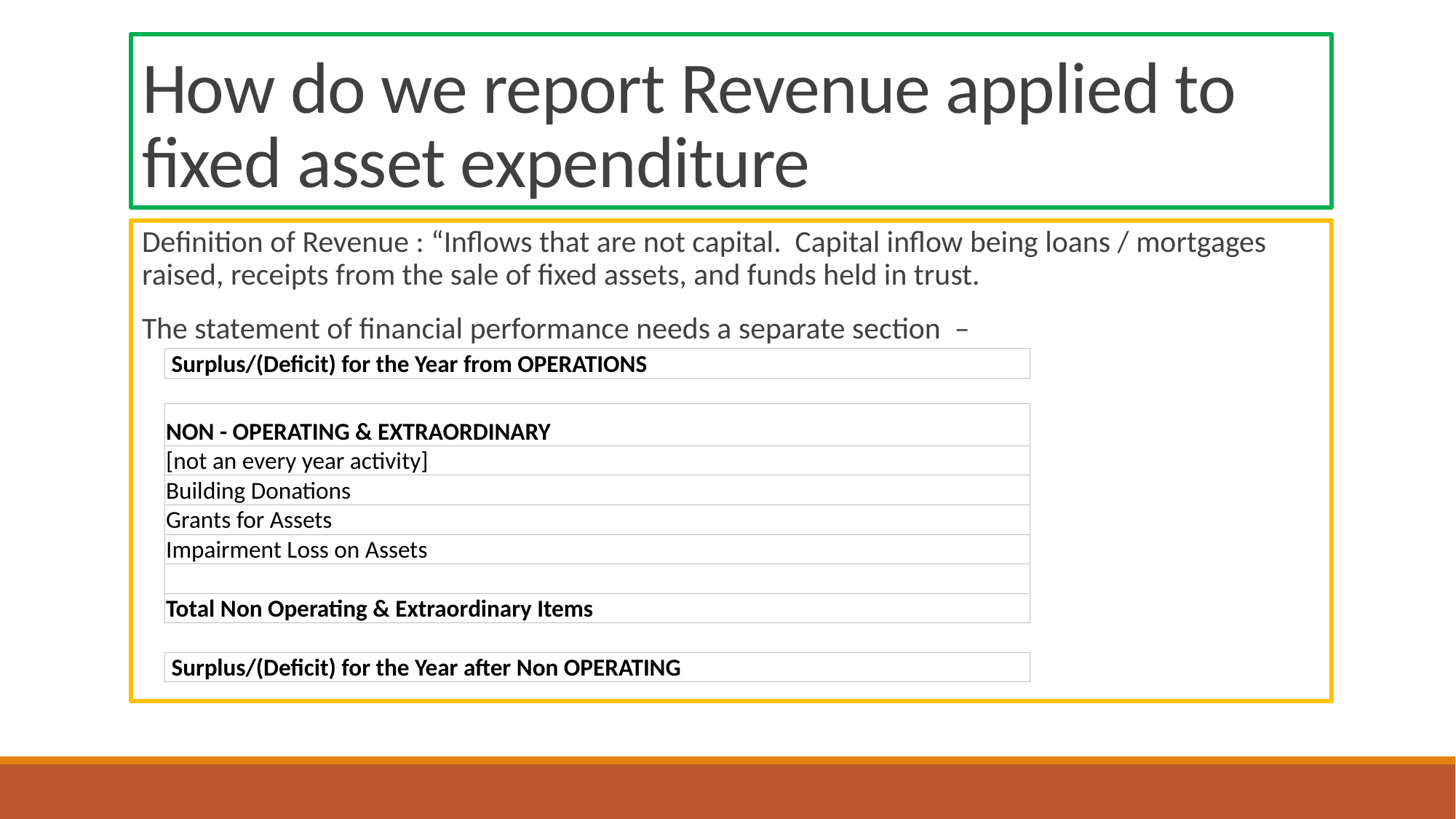

# How do we report Revenue applied to fixed asset expenditure
Definition of Revenue : “Inflows that are not capital.  Capital inflow being loans / mortgages raised, receipts from the sale of fixed assets, and funds held in trust.
The statement of financial performance needs a separate section  –

| Surplus/(Deficit) for the Year from OPERATIONS |
| --- |
|  |
| NON - OPERATING & EXTRAORDINARY |
| [not an every year activity] |
| Building Donations |
| Grants for Assets |
| Impairment Loss on Assets |
|  |
| Total Non Operating & Extraordinary Items |
|  |
| Surplus/(Deficit) for the Year after Non OPERATING |